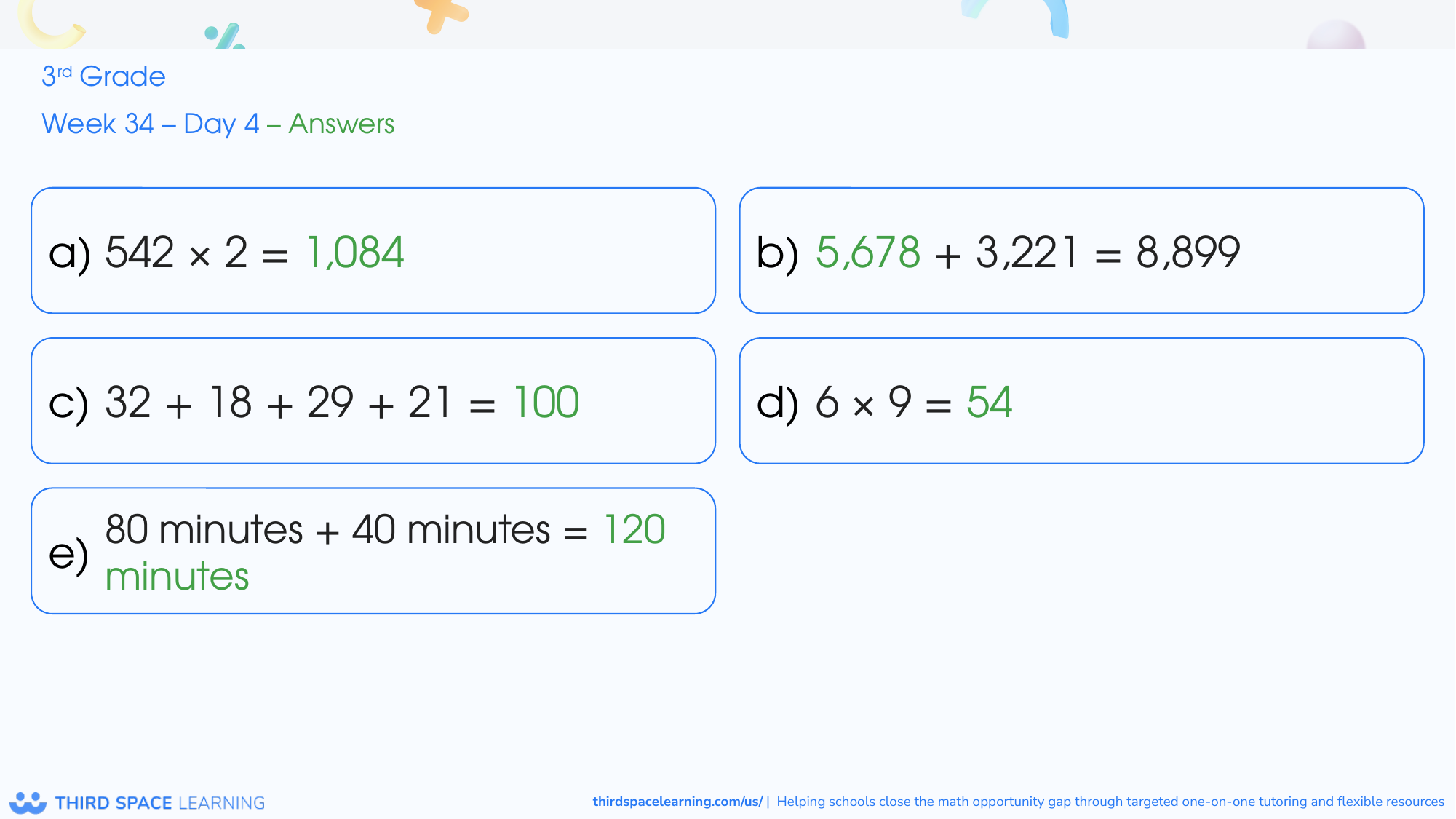

3rd Grade
Week 34 – Day 4 – Answers
542 × 2 = 1,084
5,678 + 3,221 = 8,899
32 + 18 + 29 + 21 = 100
6 × 9 = 54
80 minutes + 40 minutes = 120 minutes